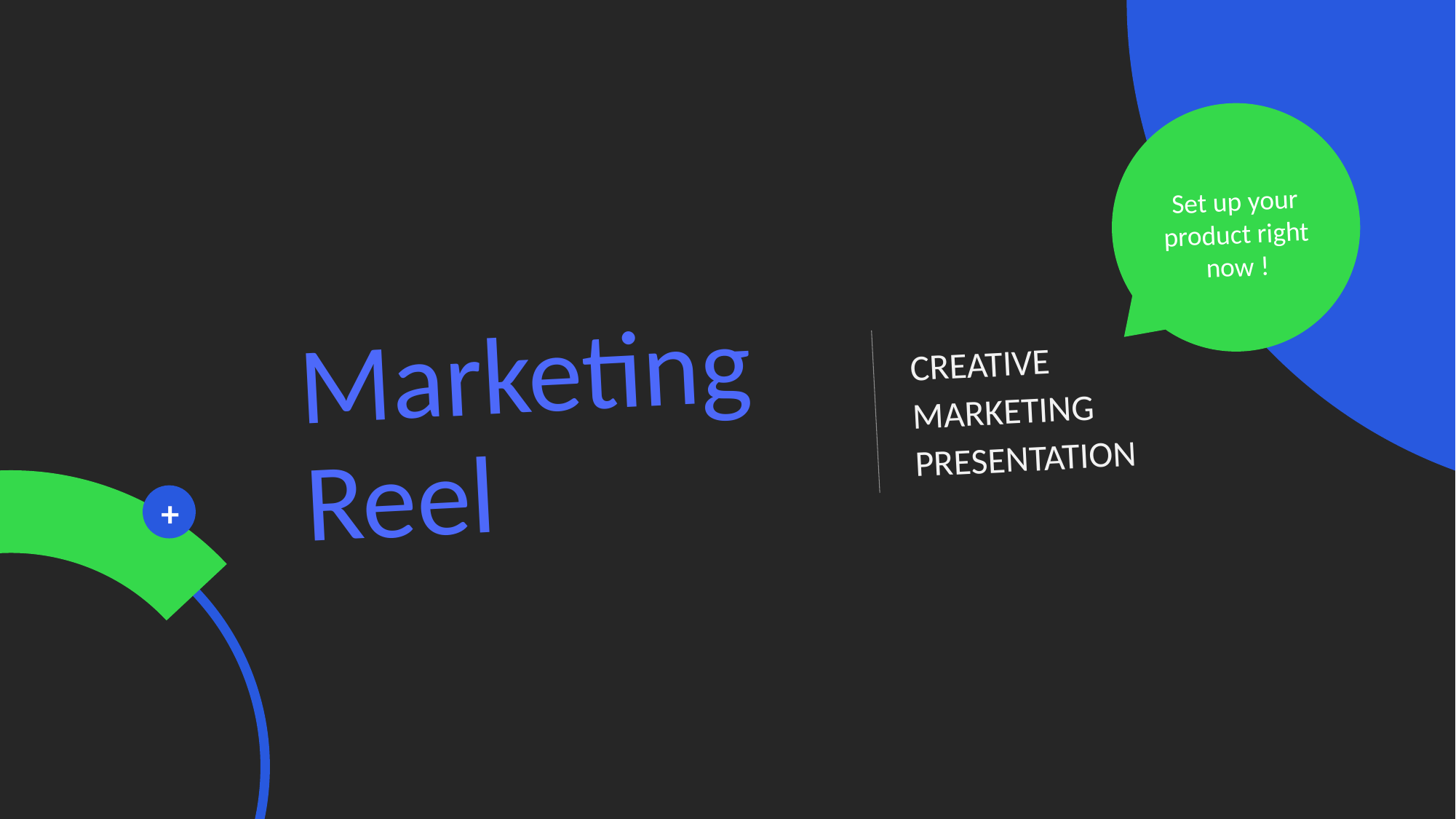

Set up your product right now !
Marketing Reel
CREATIVE MARKETING PRESENTATION

+